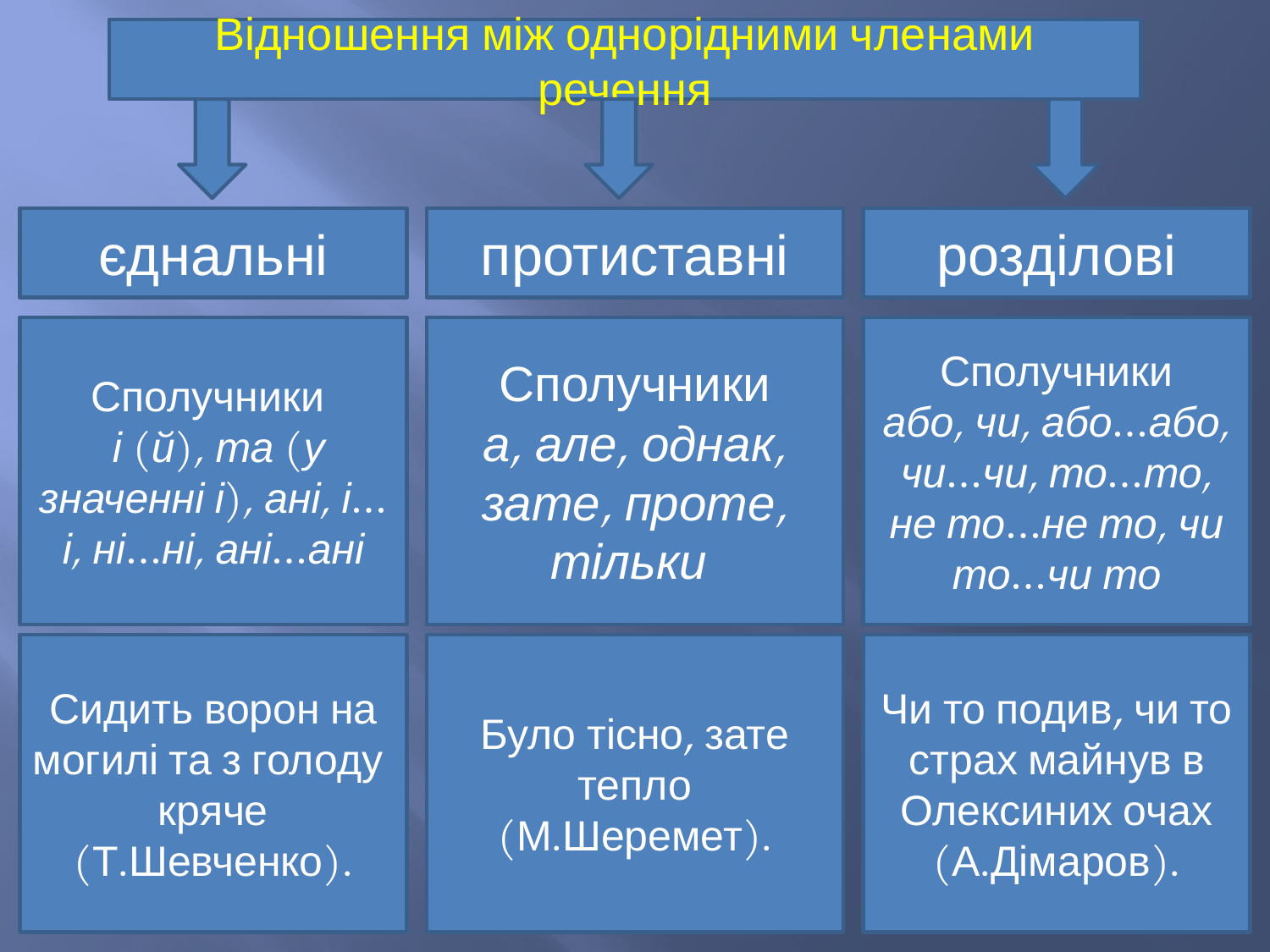

#
Відношення між однорідними членами речення

єднальні
протиставні
розділові
Сполучники
 і (й), та (у значенні і), ані, і…і, ні…ні, ані…ані
Сполучники
а, але, однак, зате, проте, тільки
Сполучники
або, чи, або…або, чи…чи, то…то, не то…не то, чи то…чи то
Сидить ворон на могилі та з голоду  кряче (Т.Шевченко).
Було тісно, зате тепло (М.Шеремет).
Чи то подив, чи то страх майнув в Олексиних очах (А.Дімаров).